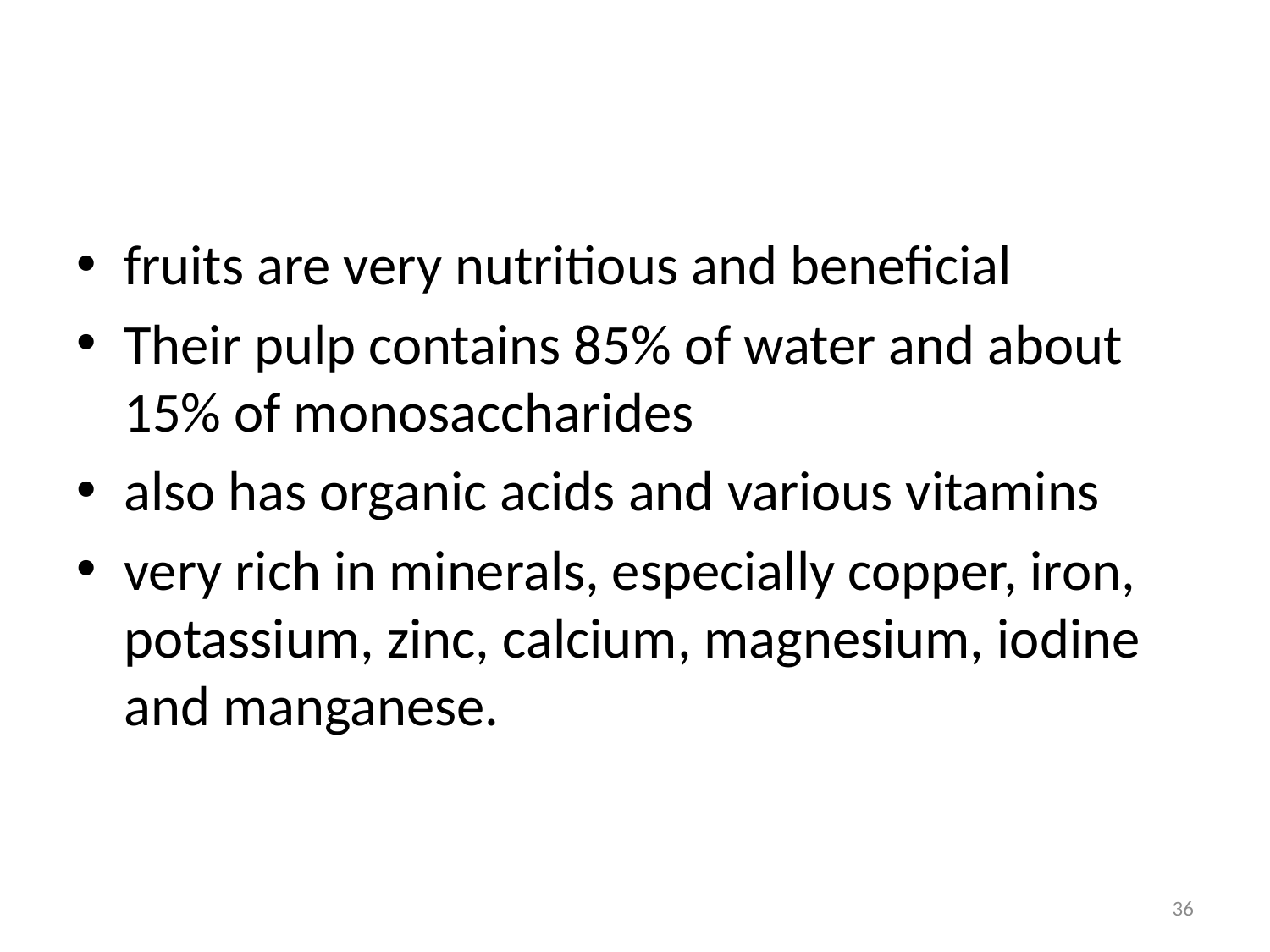

#
fruits are very nutritious and beneficial
Their pulp contains 85% of water and about 15% of monosaccharides
also has organic acids and various vitamins
very rich in minerals, especially copper, iron, potassium, zinc, calcium, magnesium, iodine and manganese.

36